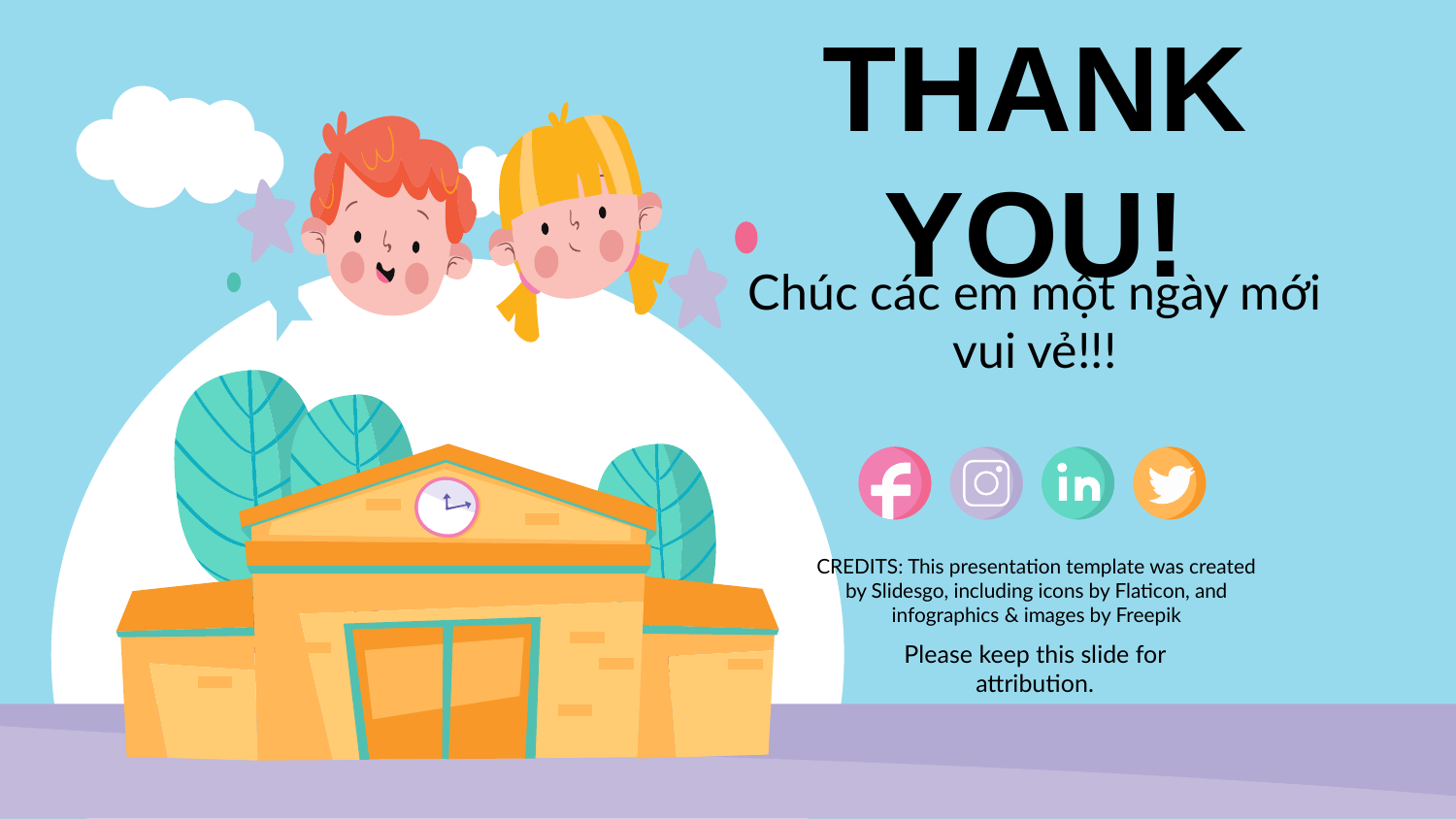

# THANK YOU!
Chúc các em một ngày mới vui vẻ!!!

Please keep this slide for attribution.